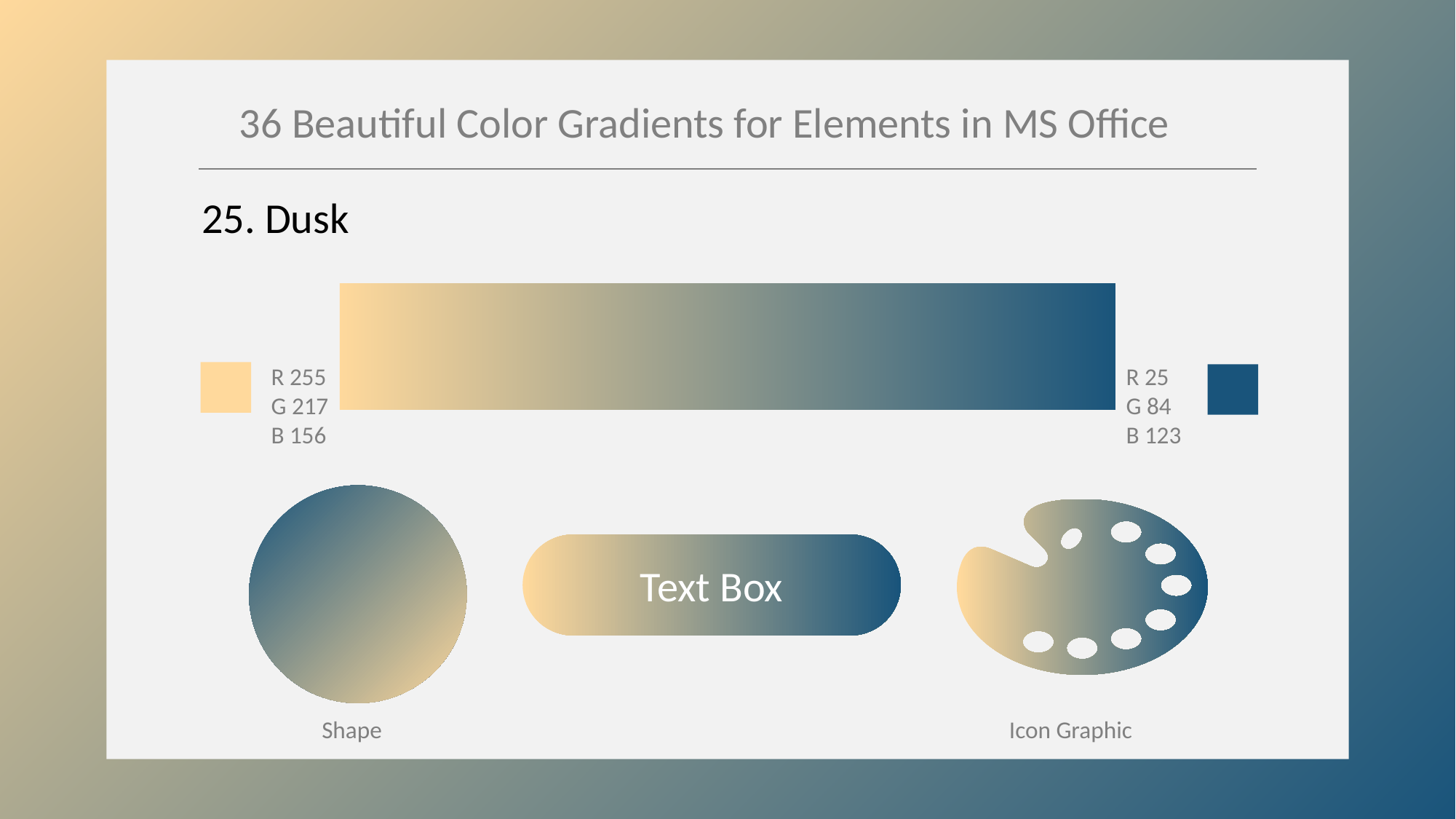

36 Beautiful Color Gradients for Elements in MS Office
25. Dusk

R 255
G 217
B 156
R 25
G 84
B 123

Text Box
Shape
Icon Graphic
Credit Post
https://digitalsynopsis.com